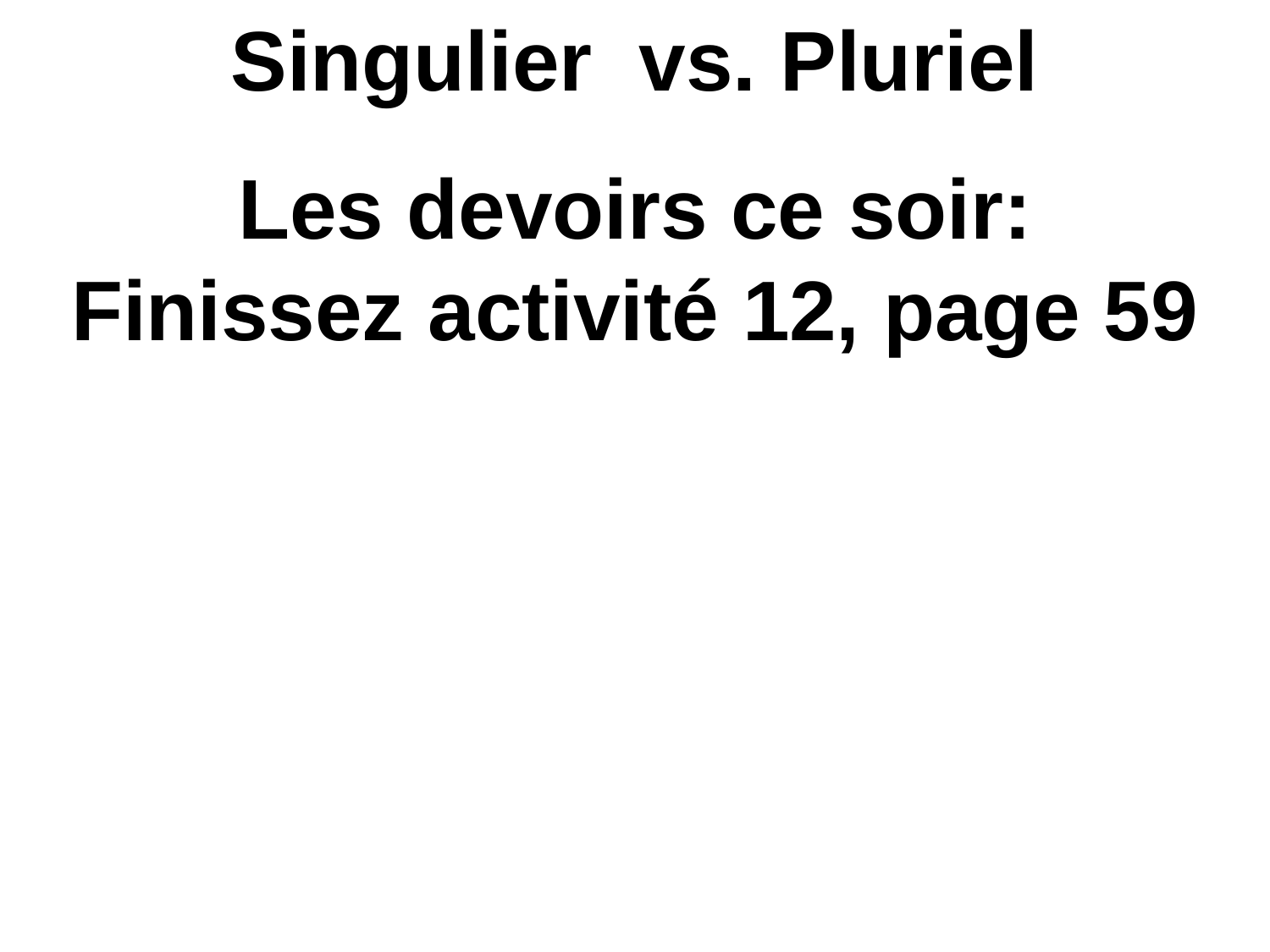

Singulier  vs. Pluriel
Les devoirs ce soir:
Finissez activité 12, page 59